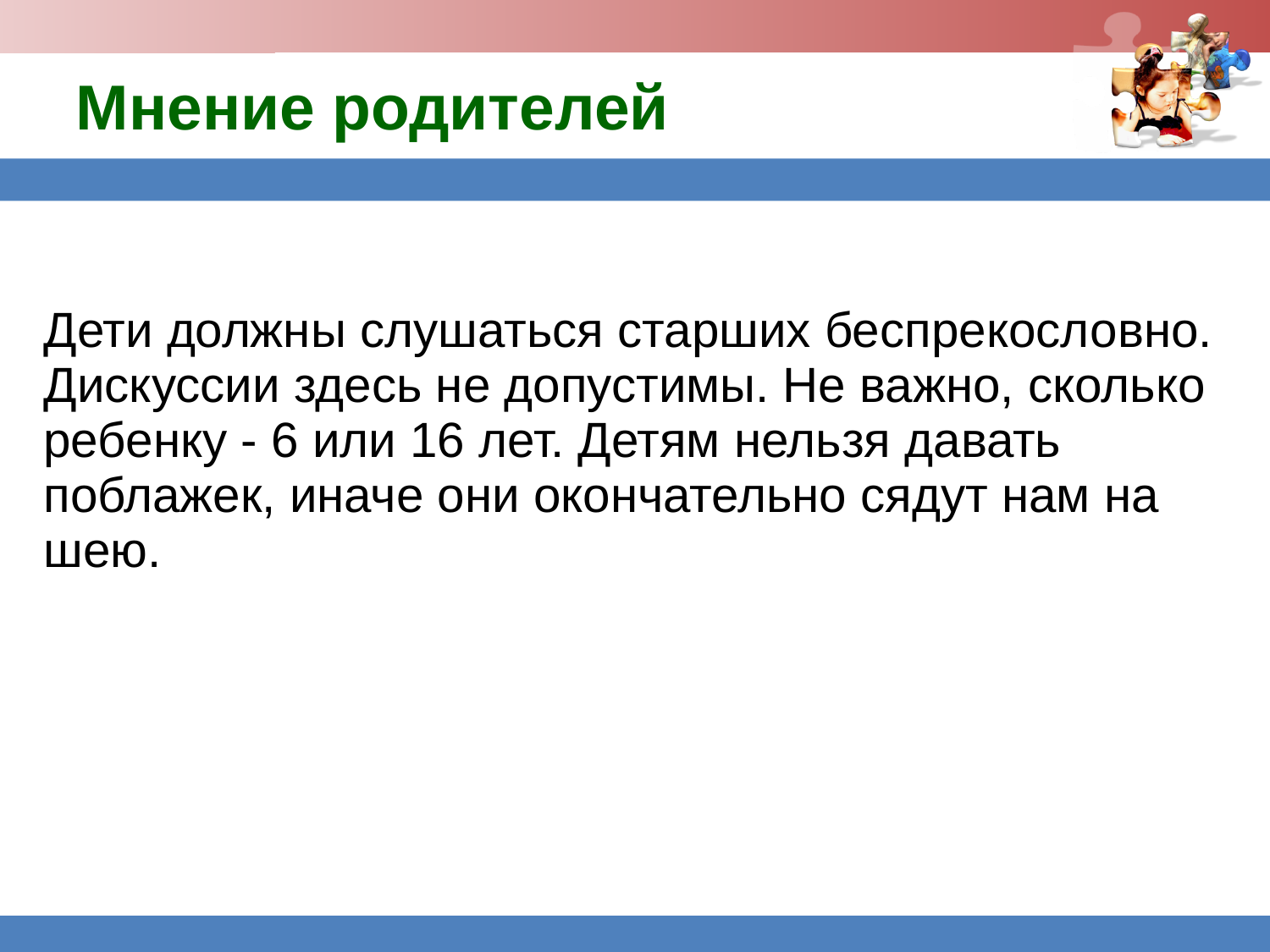

Мнение родителей
| Дети должны слушаться старших беспрекословно. Дискуссии здесь не допустимы. Не важно, сколько ребенку - 6 или 16 лет. Детям нельзя давать поблажек, иначе они окончательно сядут нам на шею. |
| --- |
|  |
|  |